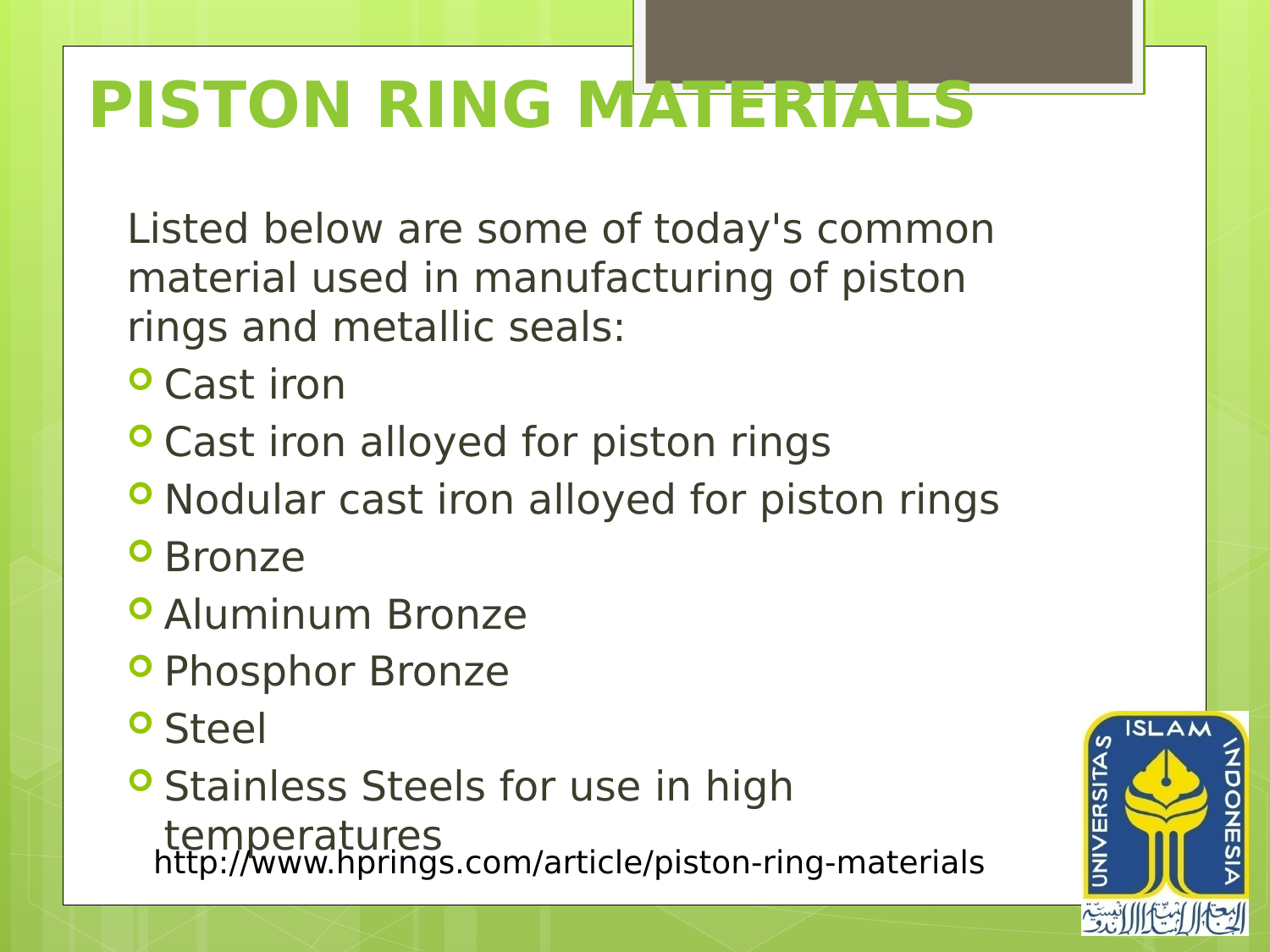

# Piston Ring Materials
Listed below are some of today's common material used in manufacturing of piston rings and metallic seals:
Cast iron
Cast iron alloyed for piston rings
Nodular cast iron alloyed for piston rings
Bronze
Aluminum Bronze
Phosphor Bronze
Steel
Stainless Steels for use in high temperatures

http://www.hprings.com/article/piston-ring-materials